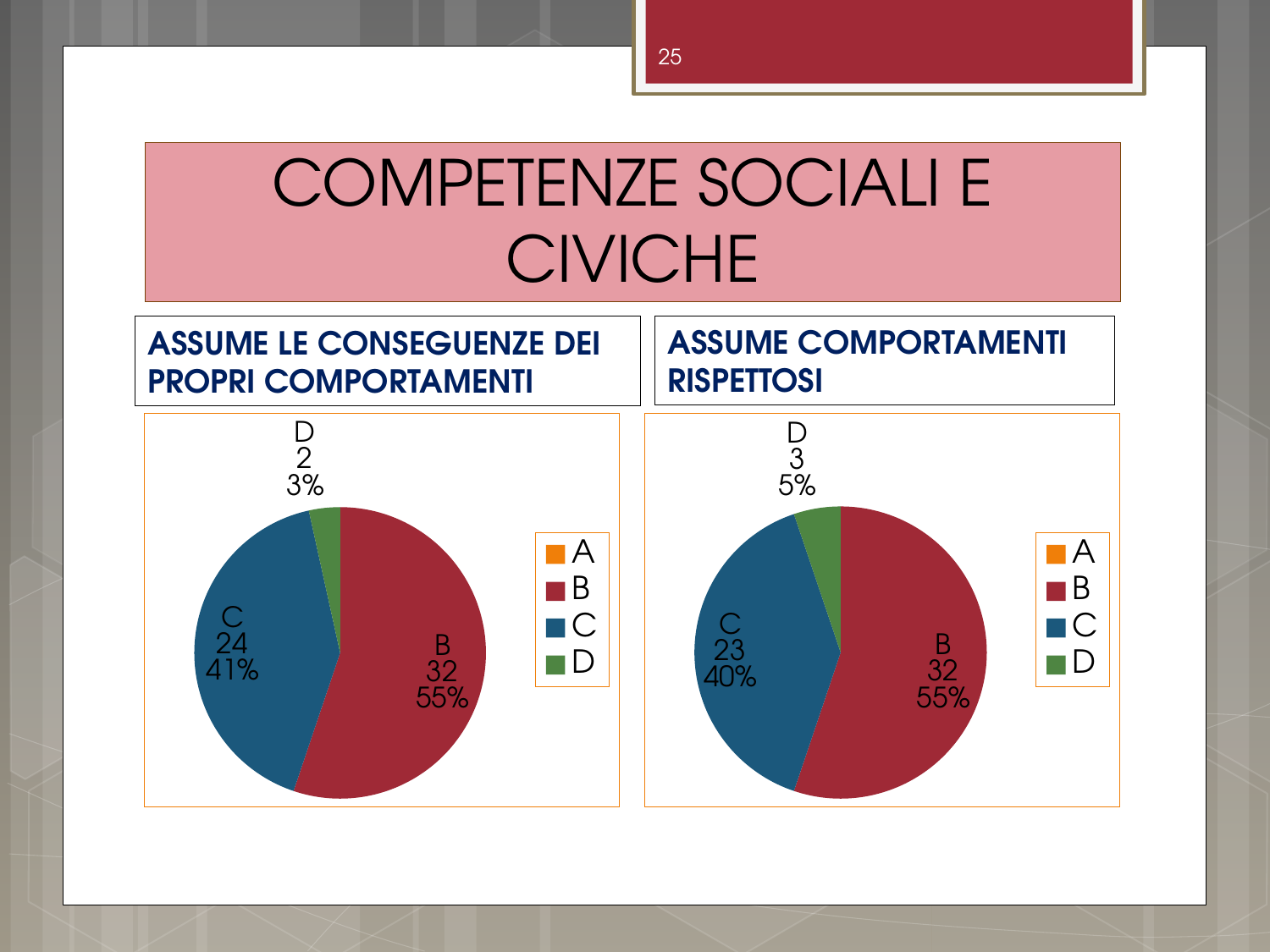

25
# COMPETENZE SOCIALI E CIVICHE
ASSUME LE CONSEGUENZE DEI PROPRI COMPORTAMENTI
ASSUME COMPORTAMENTI RISPETTOSI

### Chart

| Category | Vendite |
|---|---|
| A | 0.0 |
| B | 32.0 |
| C | 24.0 |
| D | 2.0 |

### Chart

| Category | Vendite |
|---|---|
| A | 0.0 |
| B | 32.0 |
| C | 23.0 |
| D | 3.0 |